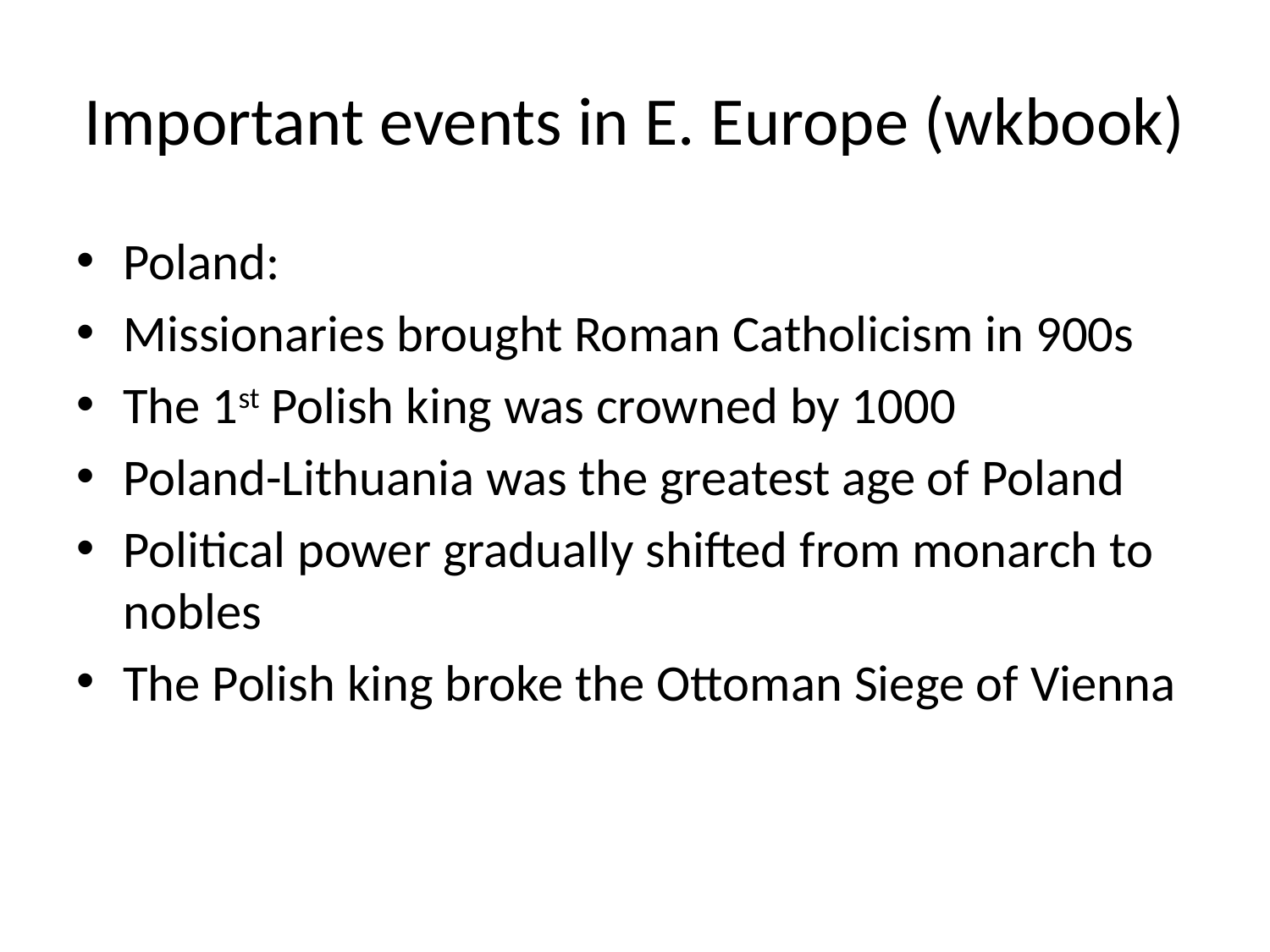

# Important events in E. Europe (wkbook)
Poland:
Missionaries brought Roman Catholicism in 900s
The 1st Polish king was crowned by 1000
Poland-Lithuania was the greatest age of Poland
Political power gradually shifted from monarch to nobles
The Polish king broke the Ottoman Siege of Vienna